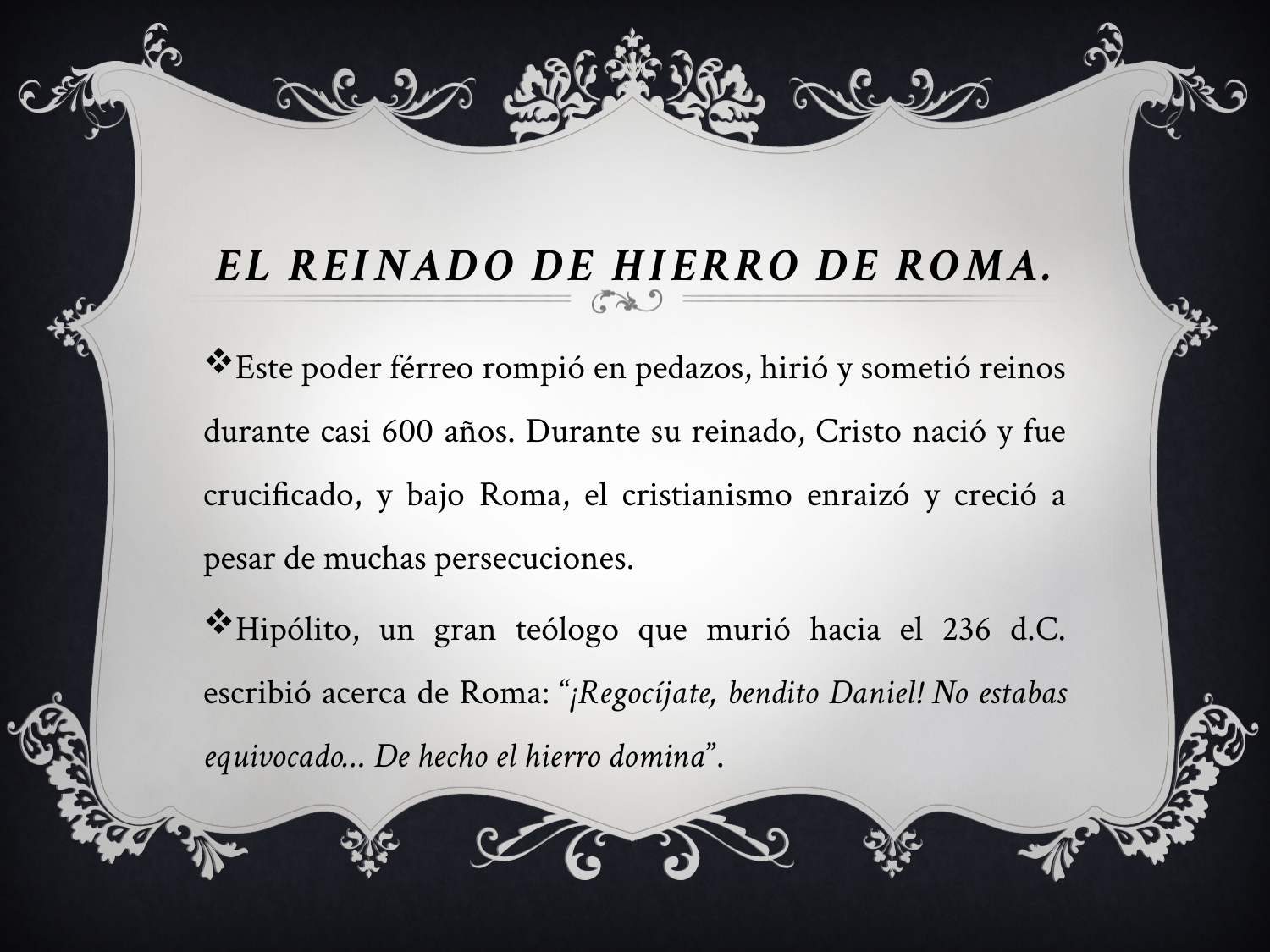

# El reinado de hierro de Roma.
Este poder férreo rompió en pedazos, hirió y sometió reinos durante casi 600 años. Durante su reinado, Cristo nació y fue crucificado, y bajo Roma, el cristianismo enraizó y creció a pesar de muchas persecuciones.
Hipólito, un gran teólogo que murió hacia el 236 d.C. escribió acerca de Roma: “¡Regocíjate, bendito Daniel! No estabas equivocado… De hecho el hierro domina”.